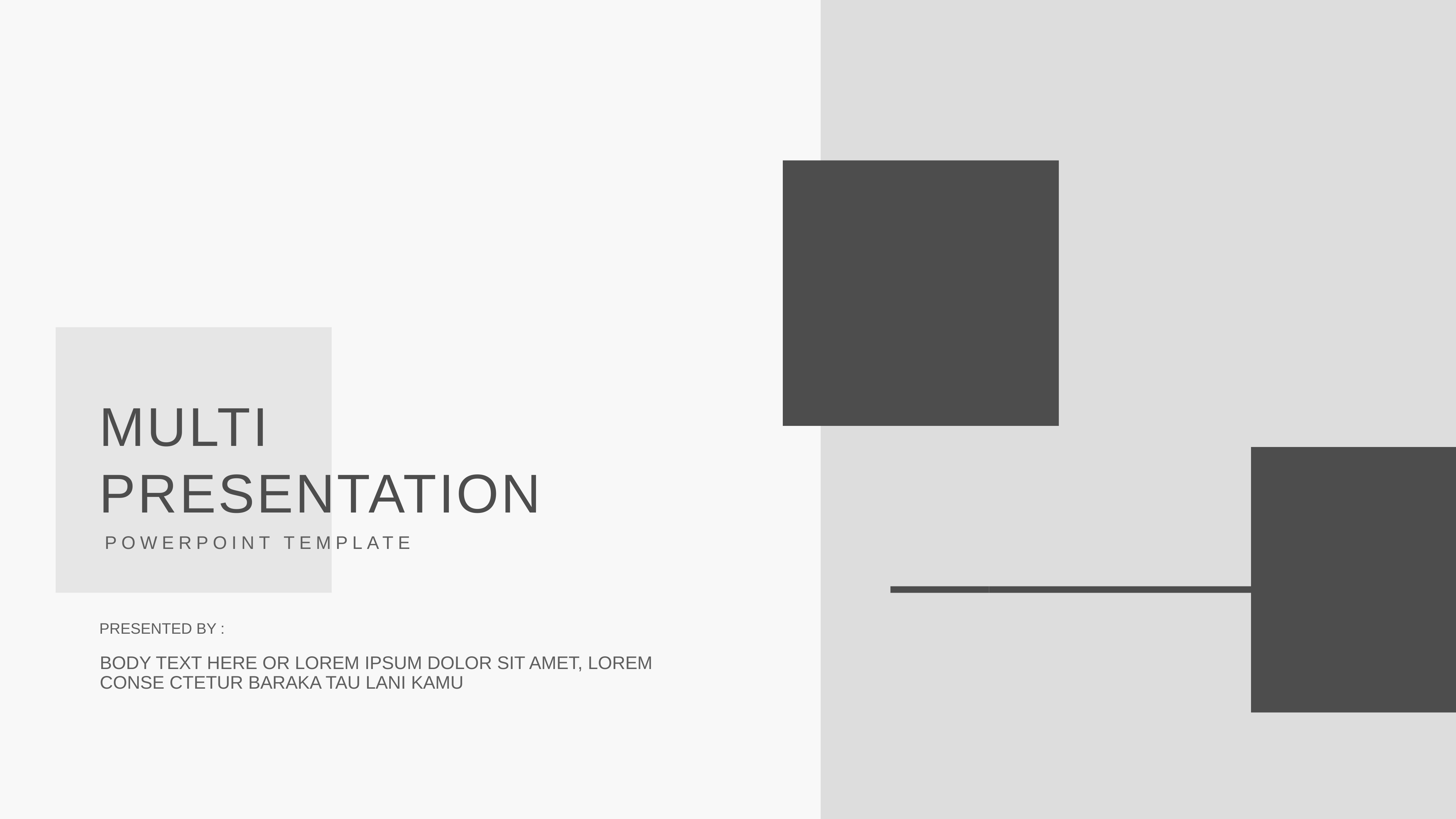

MULTI
PRESENTATION

POWERPOINT TEMPLATE

PRESENTED BY :
BODY TEXT HERE OR LOREM IPSUM DOLOR SIT AMET, LOREM CONSE CTETUR BARAKA TAU LANI KAMU